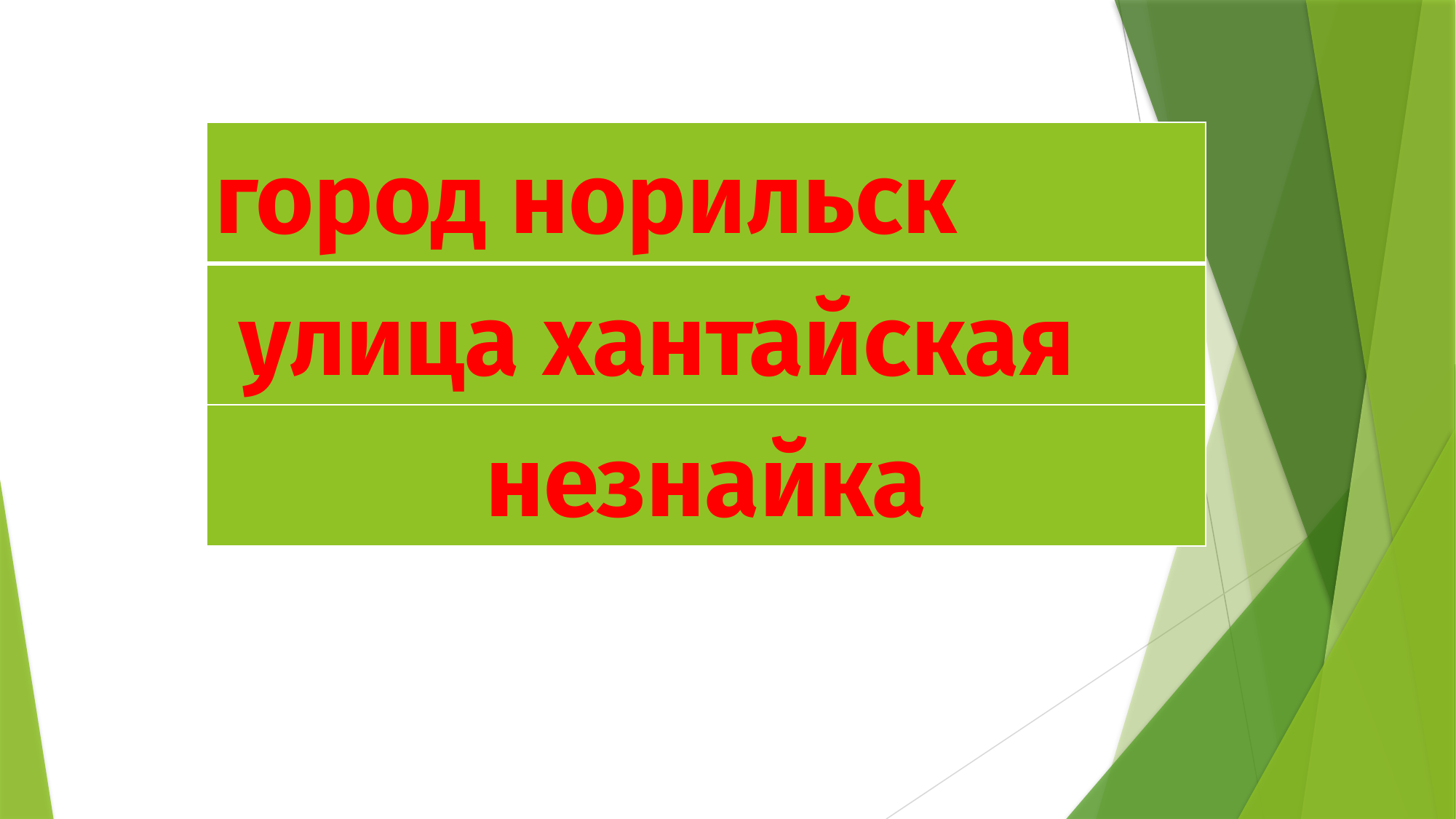

| город норильск |
| --- |
| улица хантайская |
| незнайка |